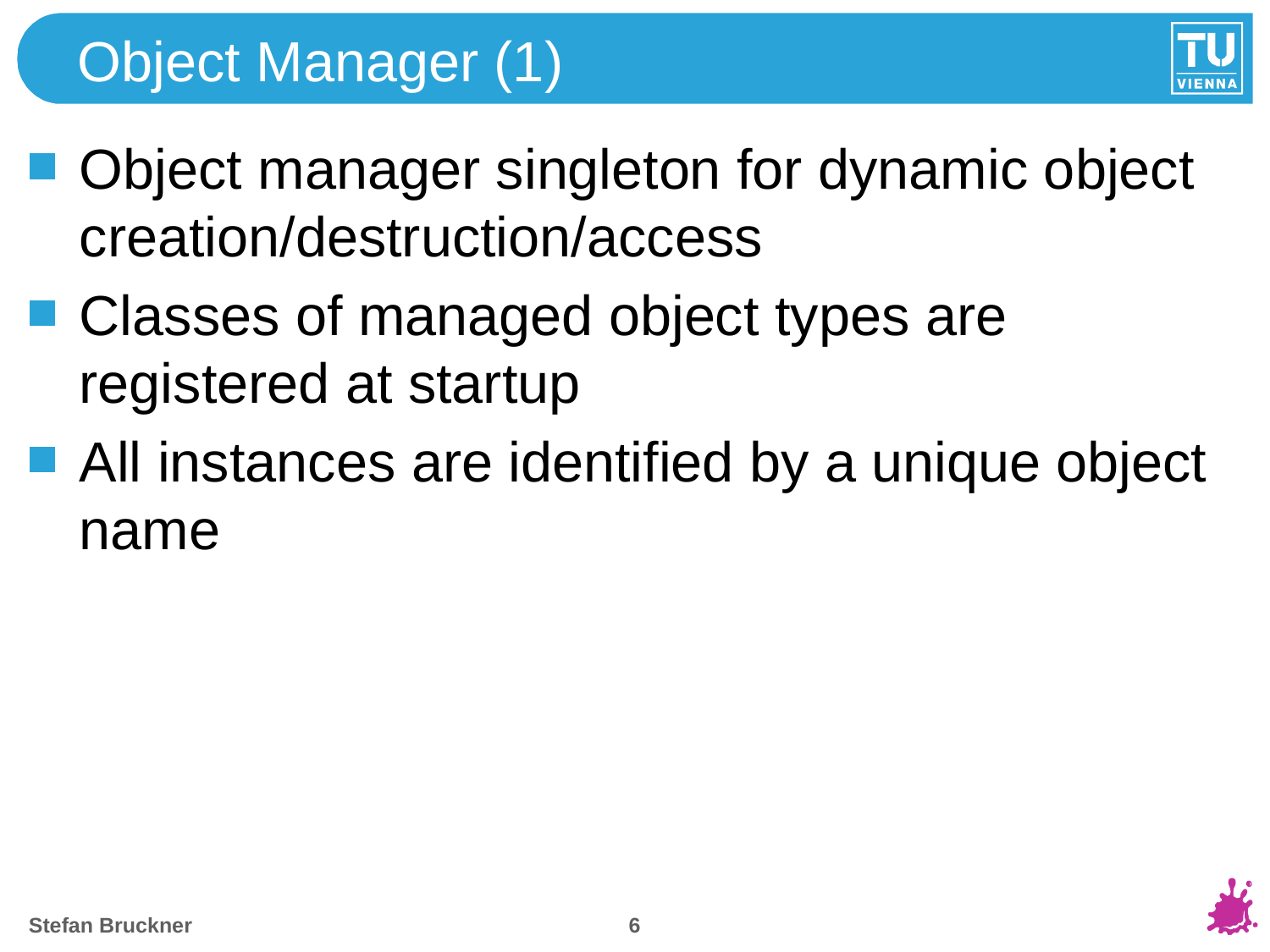

# Object Manager (1)
Object manager singleton for dynamic object creation/destruction/access
Classes of managed object types are registered at startup
All instances are identified by a unique object name
6
Stefan Bruckner